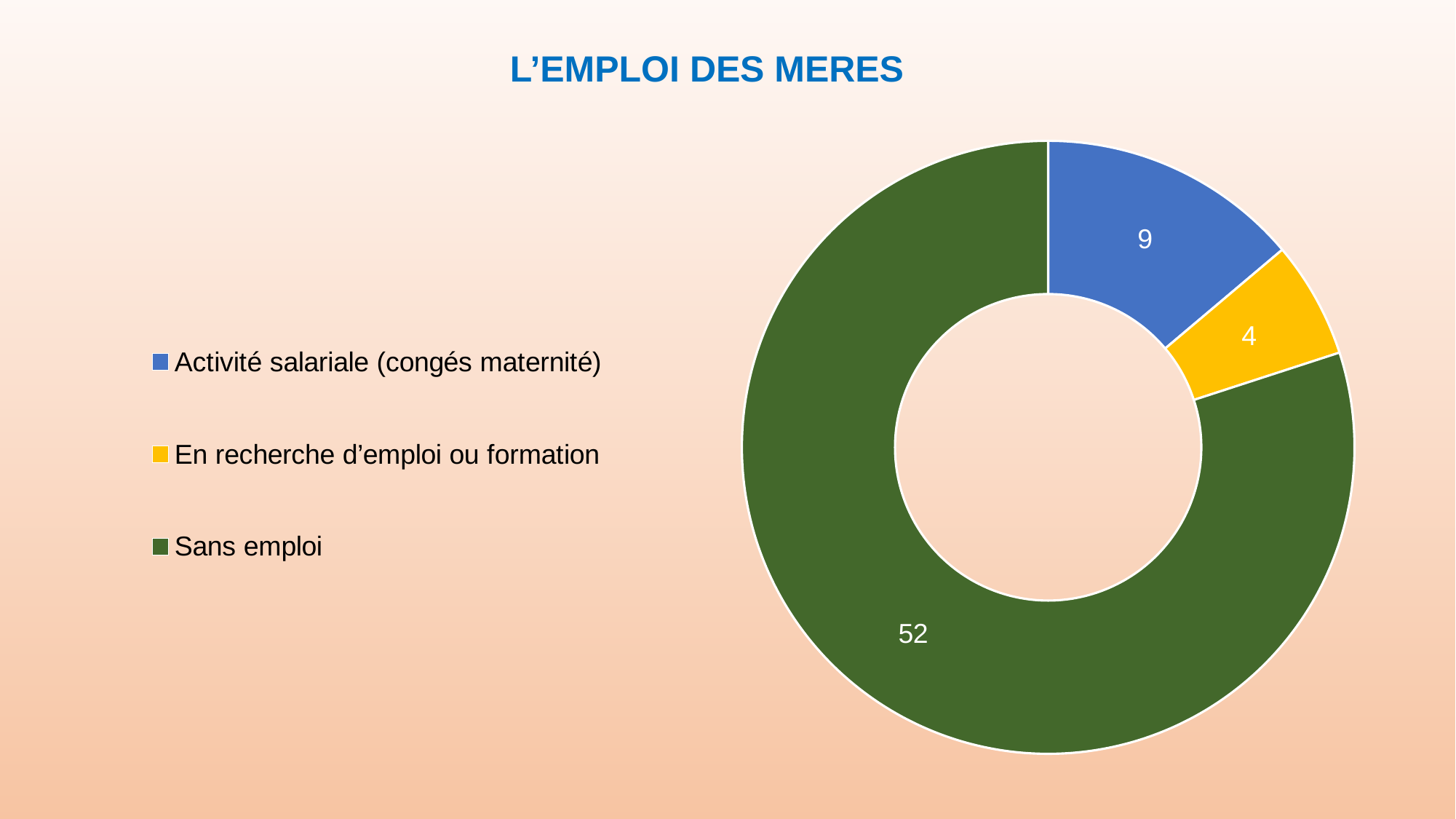

L’EMPLOI DES MERES

### Chart

| Category | Nombre de mères |
|---|---|
|  | None |
| Activité salariale (congés maternité) | 9.0 |
| En recherche d’emploi ou formation | 4.0 |
| Sans emploi | 52.0 |